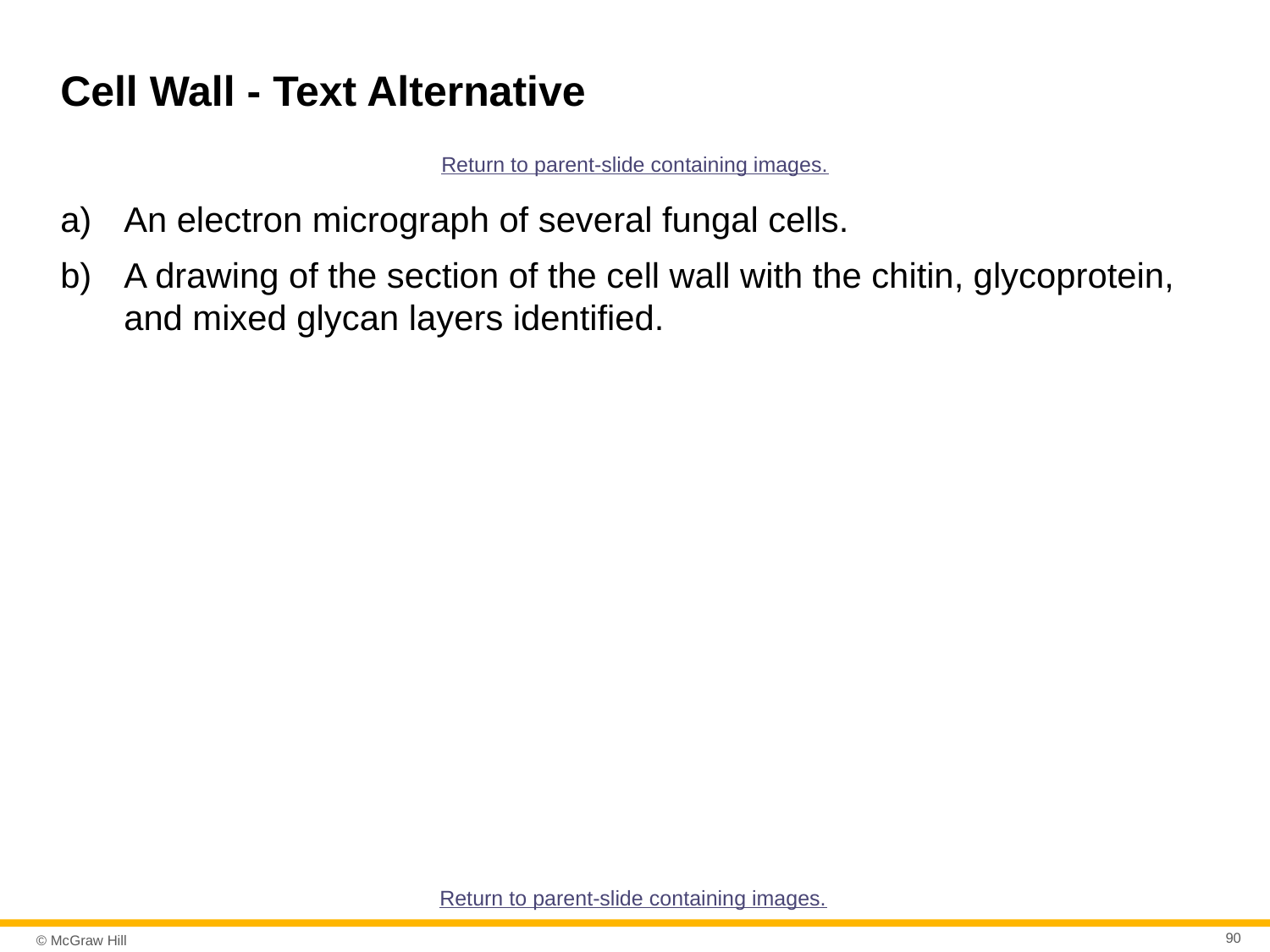

# Cell Wall - Text Alternative
Return to parent-slide containing images.
An electron micrograph of several fungal cells.
A drawing of the section of the cell wall with the chitin, glycoprotein, and mixed glycan layers identified.
Return to parent-slide containing images.